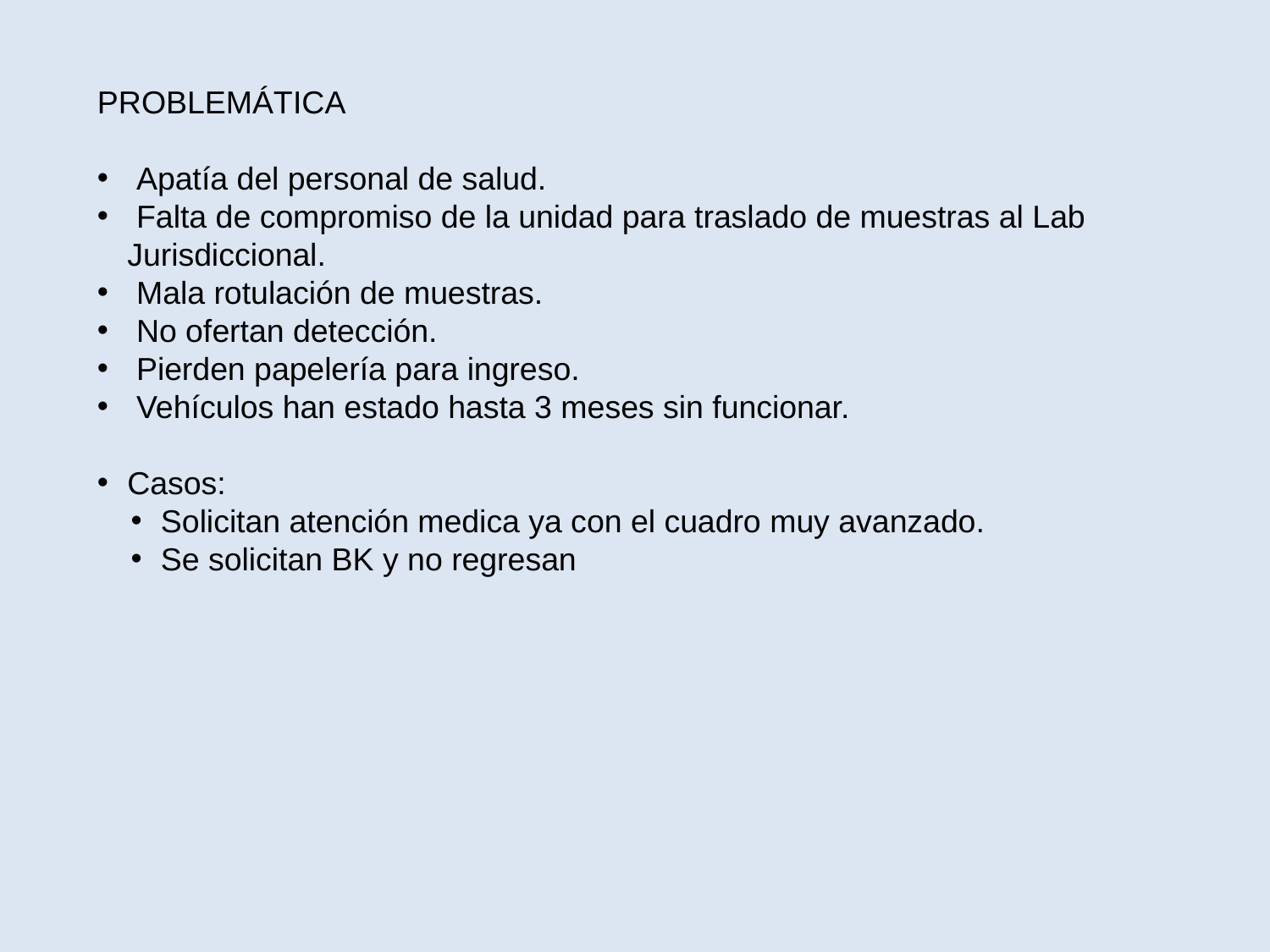

PROBLEMÁTICA

 Apatía del personal de salud.
 Falta de compromiso de la unidad para traslado de muestras al Lab Jurisdiccional.
 Mala rotulación de muestras.
 No ofertan detección.
 Pierden papelería para ingreso.
 Vehículos han estado hasta 3 meses sin funcionar.

Casos:
Solicitan atención medica ya con el cuadro muy avanzado.
Se solicitan BK y no regresan